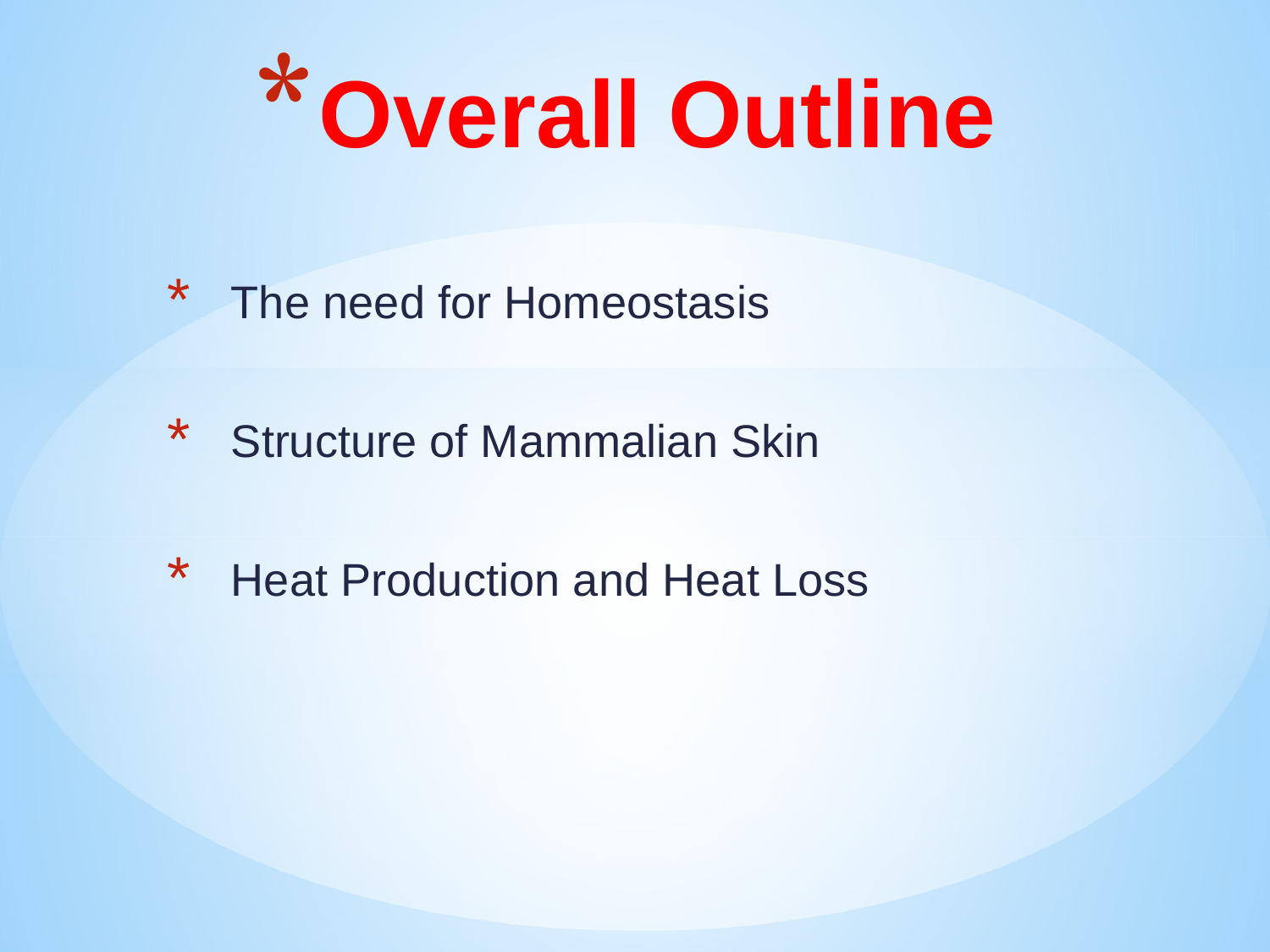

# Overall Outline
The need for Homeostasis

Structure of Mammalian Skin

Heat Production and Heat Loss